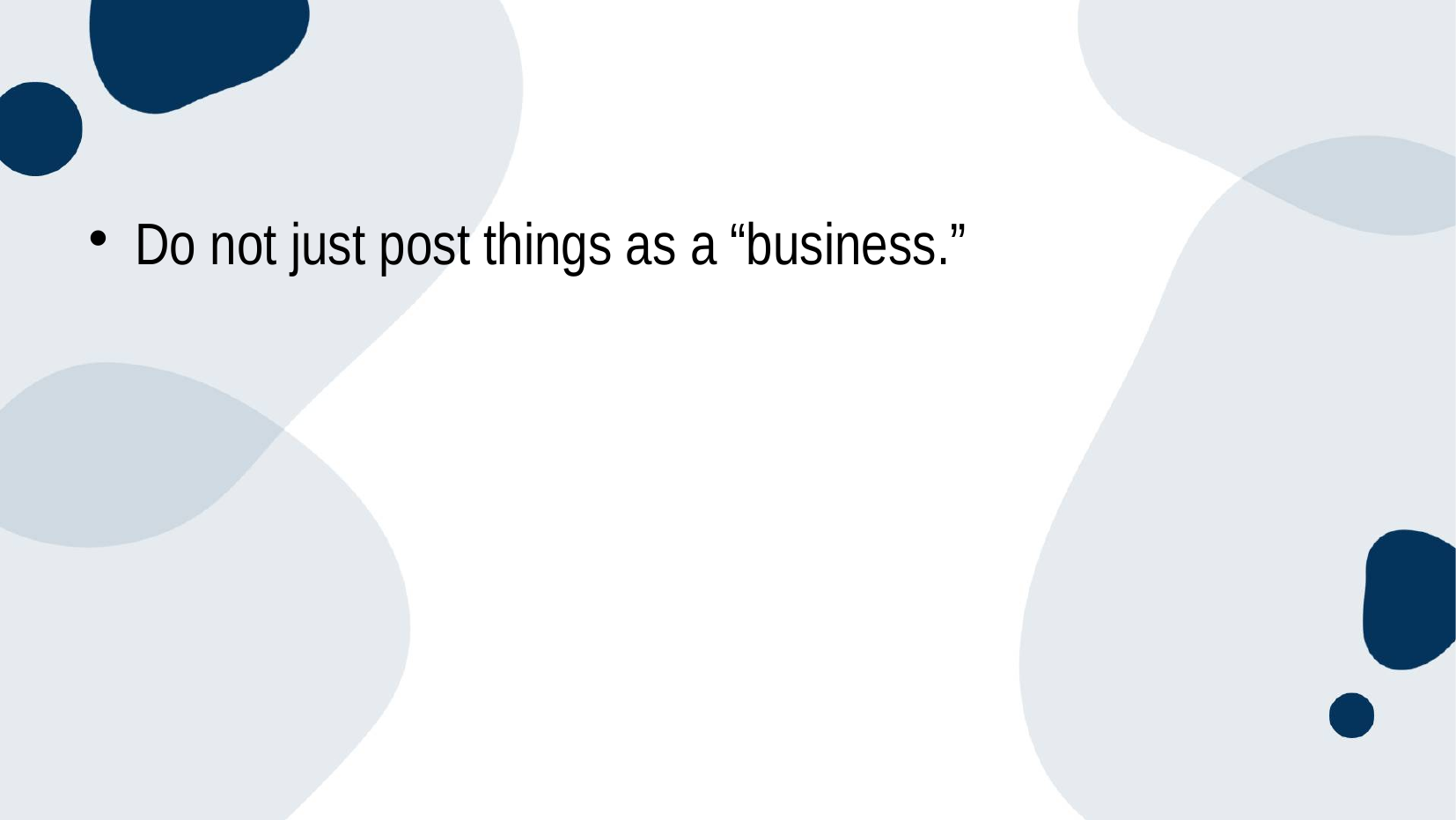

Do not just post things as a “business.”